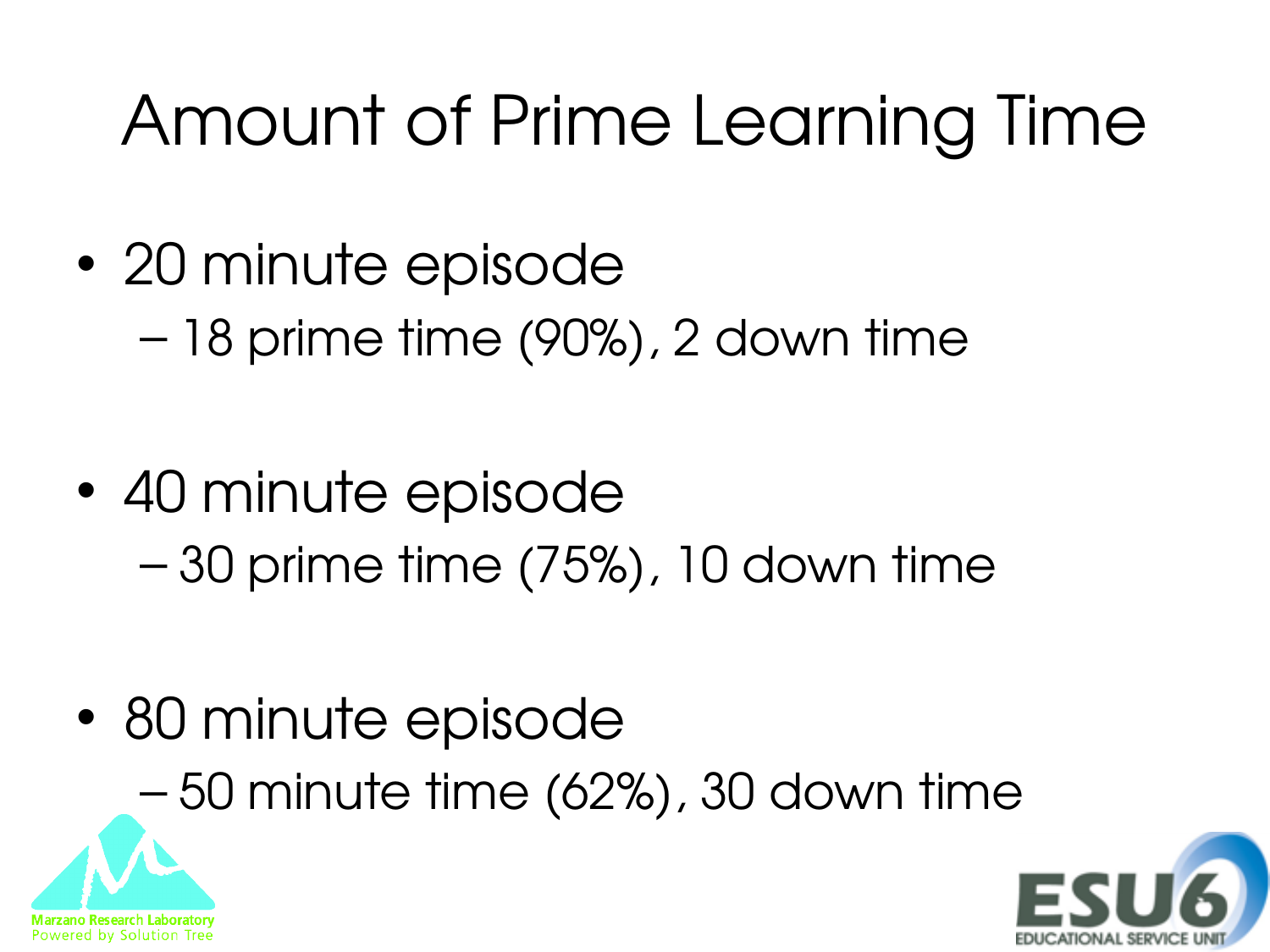

# Amount of Prime Learning Time
20 minute episode
18 prime time (90%), 2 down time

40 minute episode
30 prime time (75%), 10 down time

80 minute episode
50 minute time (62%), 30 down time